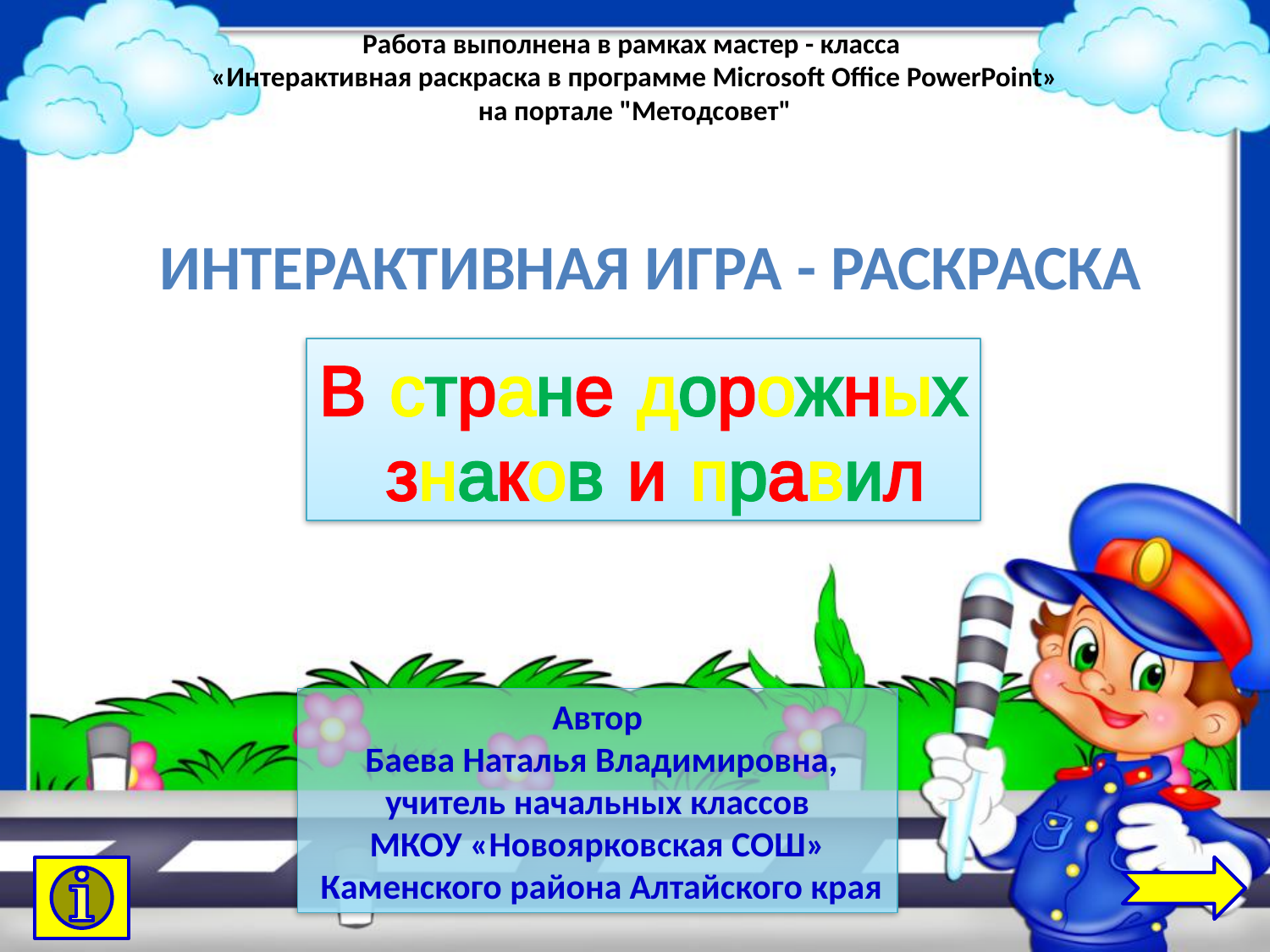

# Работа выполнена в рамках мастер - класса «Интерактивная раскраска в программе Microsoft Office PowerPoint» на портале "Методсовет"
Интерактивная игра - раскраска
В стране дорожных
 знаков и правил
Автор
 Баева Наталья Владимировна,
 учитель начальных классов
МКОУ «Новоярковская СОШ»
 Каменского района Алтайского края